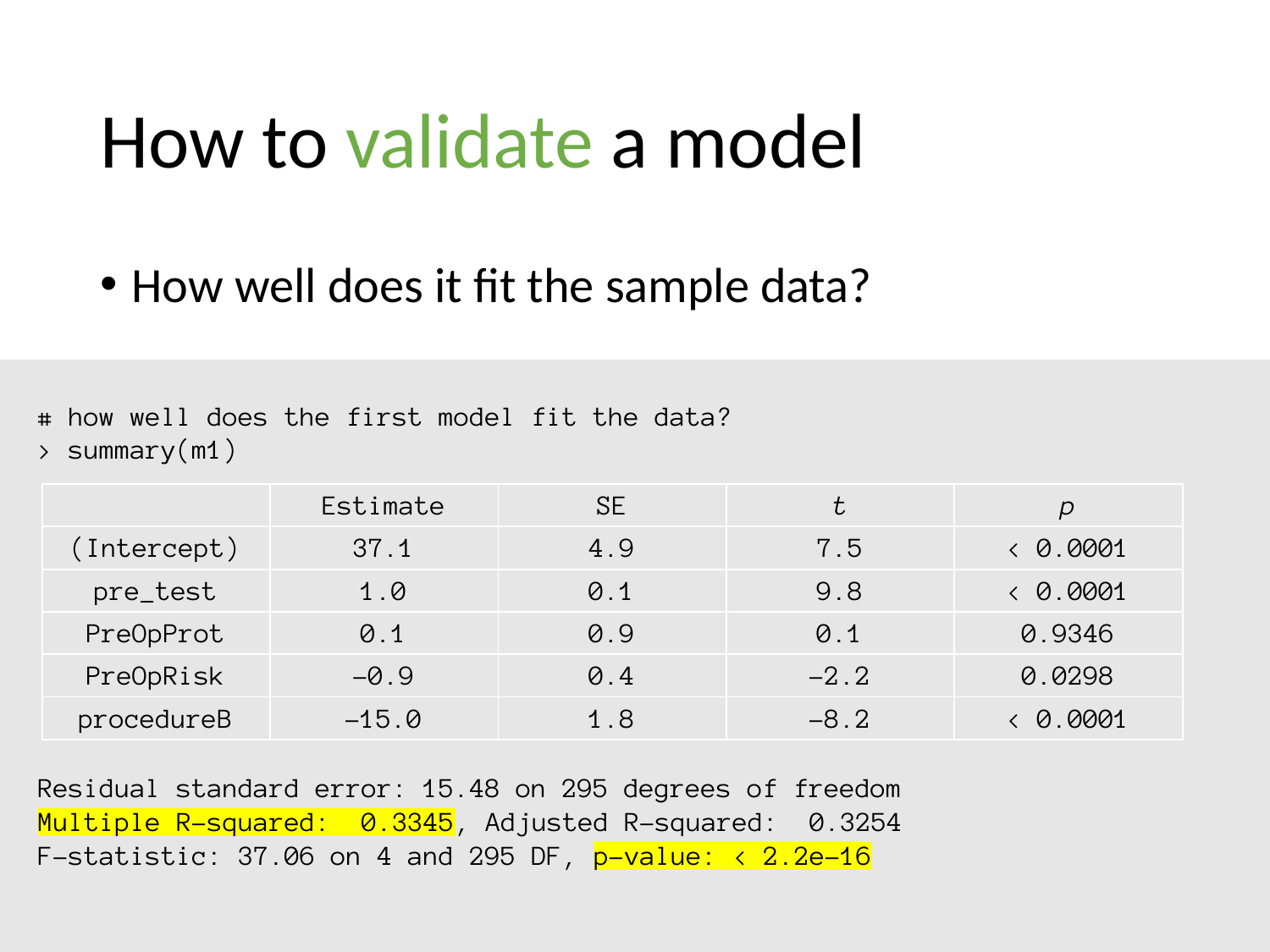

# How to validate a model
How well does it fit the sample data?
# how well does the first model fit the data?
> summary(m1)

Residual standard error: 15.48 on 295 degrees of freedom
Multiple R-squared:  0.3345, Adjusted R-squared:  0.3254
F-statistic: 37.06 on 4 and 295 DF, p-value: < 2.2e-16
|  | Estimate | SE | t | p |
| --- | --- | --- | --- | --- |
| (Intercept) | 37.1 | 4.9 | 7.5 | < 0.0001 |
| pre\_test | 1.0 | 0.1 | 9.8 | < 0.0001 |
| PreOpProt | 0.1 | 0.9 | 0.1 | 0.9346 |
| PreOpRisk | -0.9 | 0.4 | -2.2 | 0.0298 |
| procedureB | -15.0 | 1.8 | -8.2 | < 0.0001 |